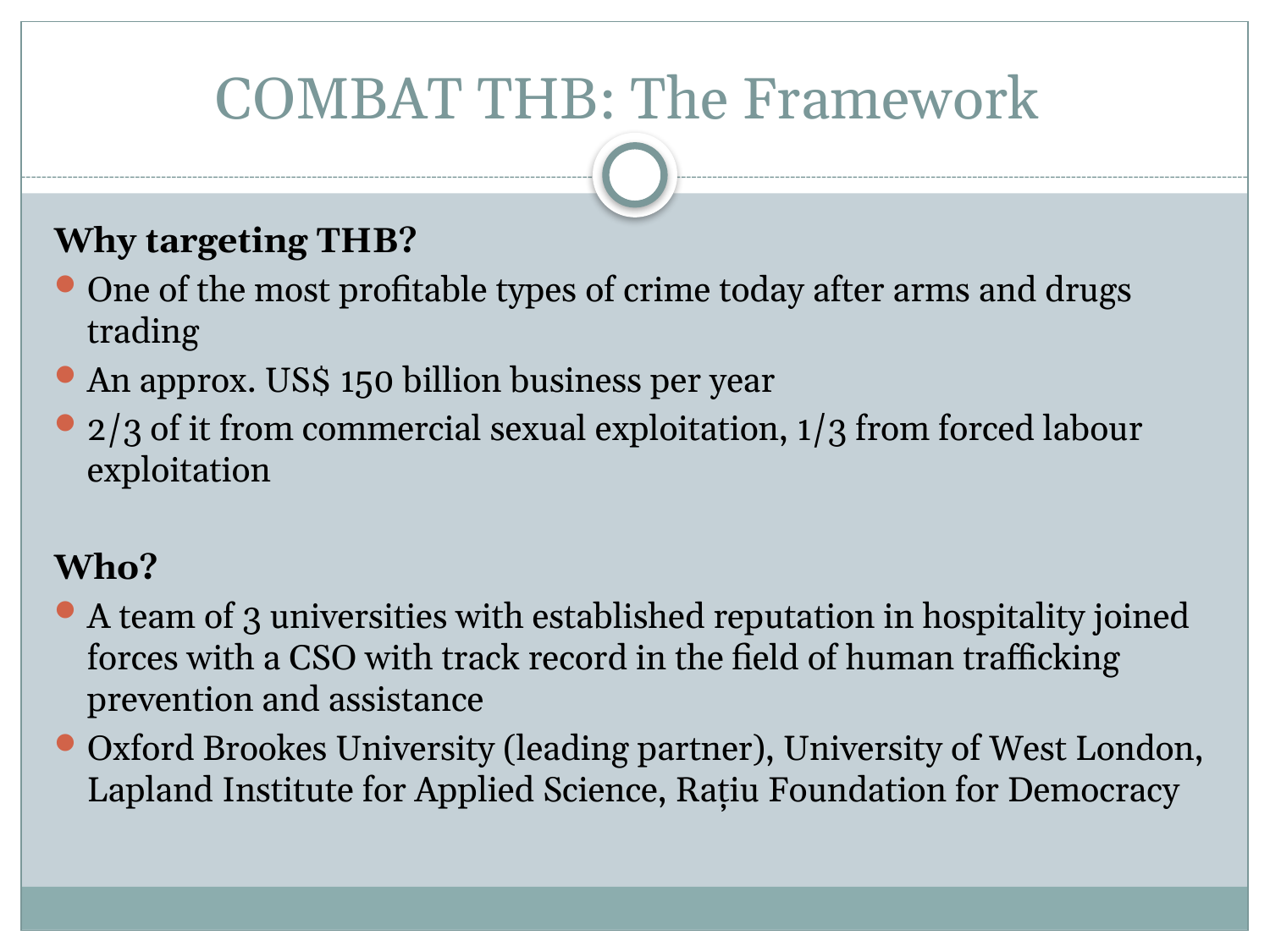

# COMBAT THB: The Framework
Why targeting THB?
One of the most profitable types of crime today after arms and drugs trading
An approx. US$ 150 billion business per year
2/3 of it from commercial sexual exploitation, 1/3 from forced labour exploitation

Who?
A team of 3 universities with established reputation in hospitality joined forces with a CSO with track record in the field of human trafficking prevention and assistance
Oxford Brookes University (leading partner), University of West London, Lapland Institute for Applied Science, Rațiu Foundation for Democracy